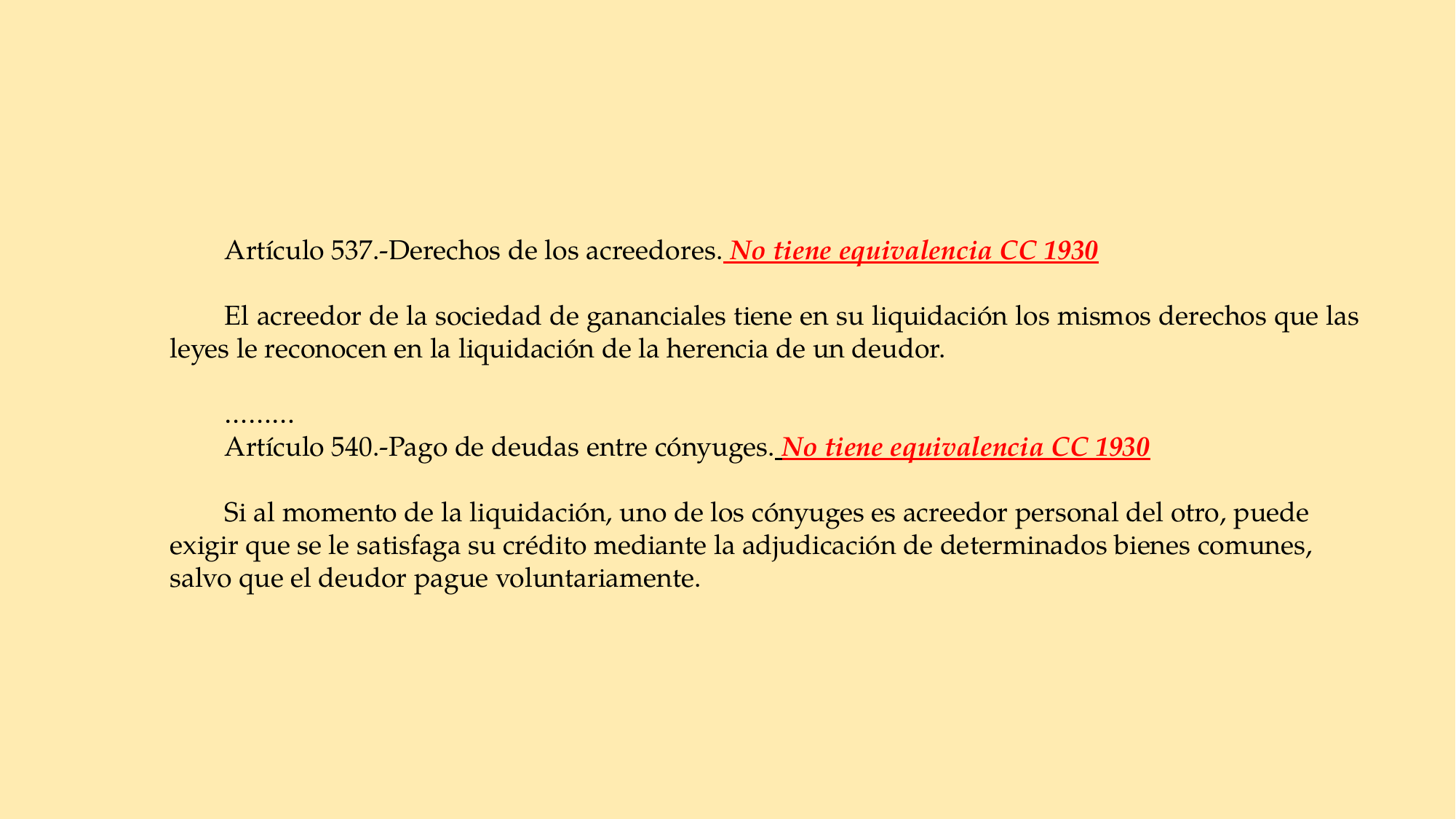

Artículo 537.-Derechos de los acreedores. No tiene equivalencia CC 1930

El acreedor de la sociedad de gananciales tiene en su liquidación los mismos derechos que las leyes le reconocen en la liquidación de la herencia de un deudor.

………
Artículo 540.-Pago de deudas entre cónyuges. No tiene equivalencia CC 1930

Si al momento de la liquidación, uno de los cónyuges es acreedor personal del otro, puede exigir que se le satisfaga su crédito mediante la adjudicación de determinados bienes comunes, salvo que el deudor pague voluntariamente.